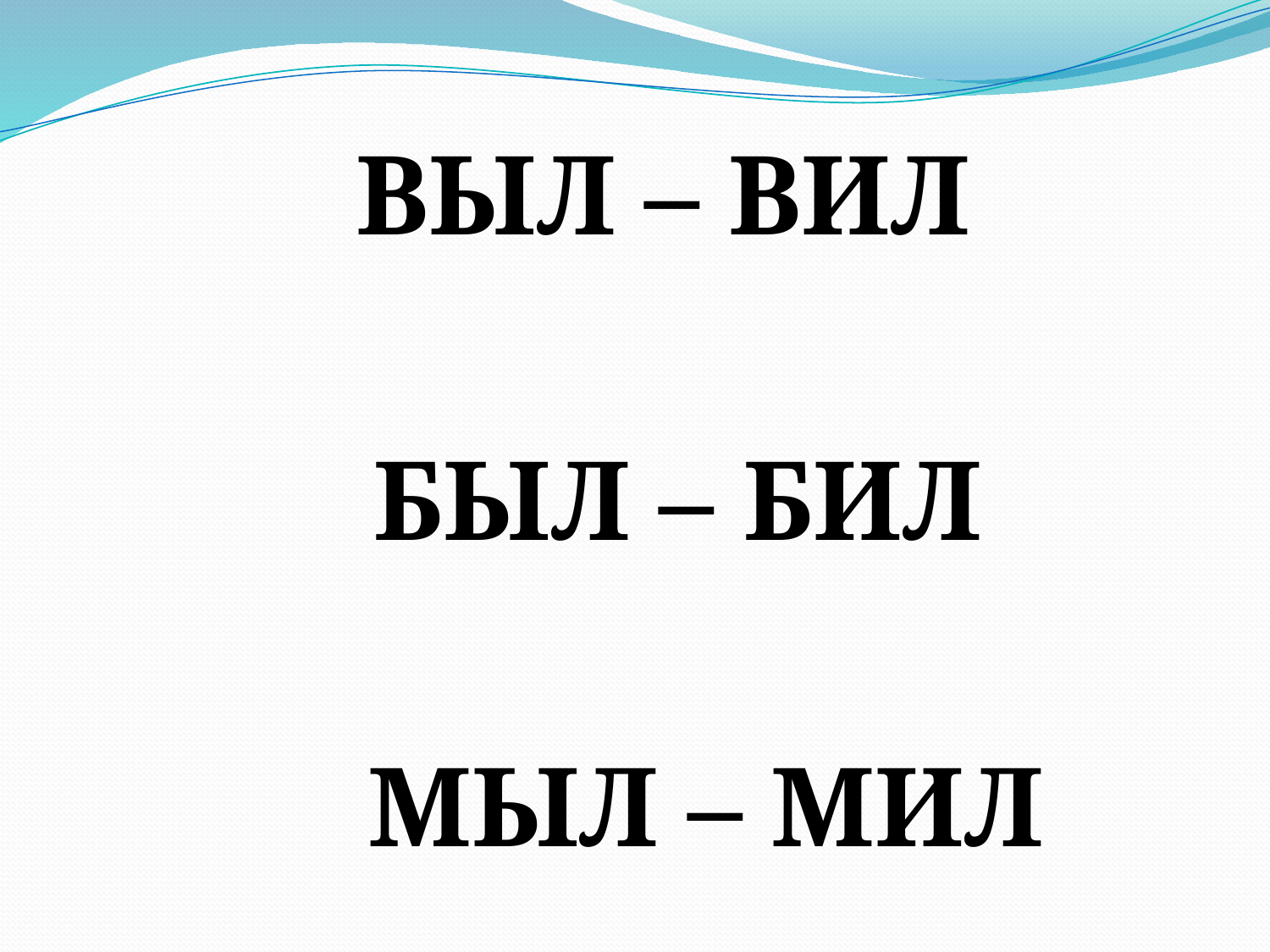

ВЫЛ – ВИЛ

   БЫЛ – БИЛ

     МЫЛ – МИЛ